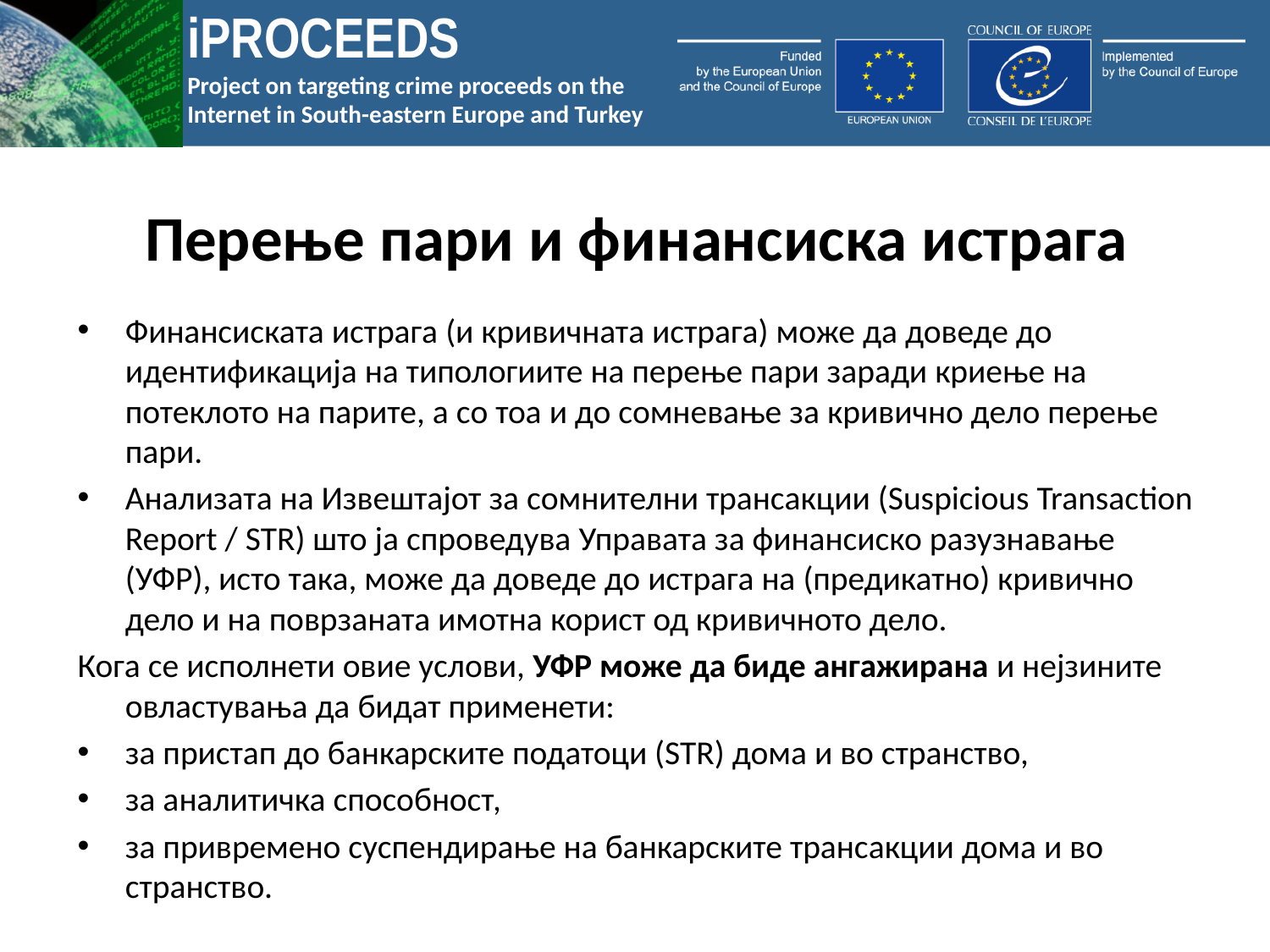

# Перење пари и финансиска истрага

Финансиската истрага (и кривичната истрага) може да доведе до идентификација на типологиите на перење пари заради криење на потеклото на парите, а со тоа и до сомневање за кривично дело перење пари.
Анализата на Извештајот за сомнителни трансакции (Suspicious Transaction Report / STR) што ја спроведува Управата за финансиско разузнавање (УФР), исто така, може да доведе до истрага на (предикатно) кривично дело и на поврзаната имотна корист од кривичното дело.
Кога се исполнети овие услови, УФР може да биде ангажирана и нејзините овластувања да бидат применети:
за пристап до банкарските податоци (STR) дома и во странство,
за аналитичка способност,
за привремено суспендирање на банкарските трансакции дома и во странство.